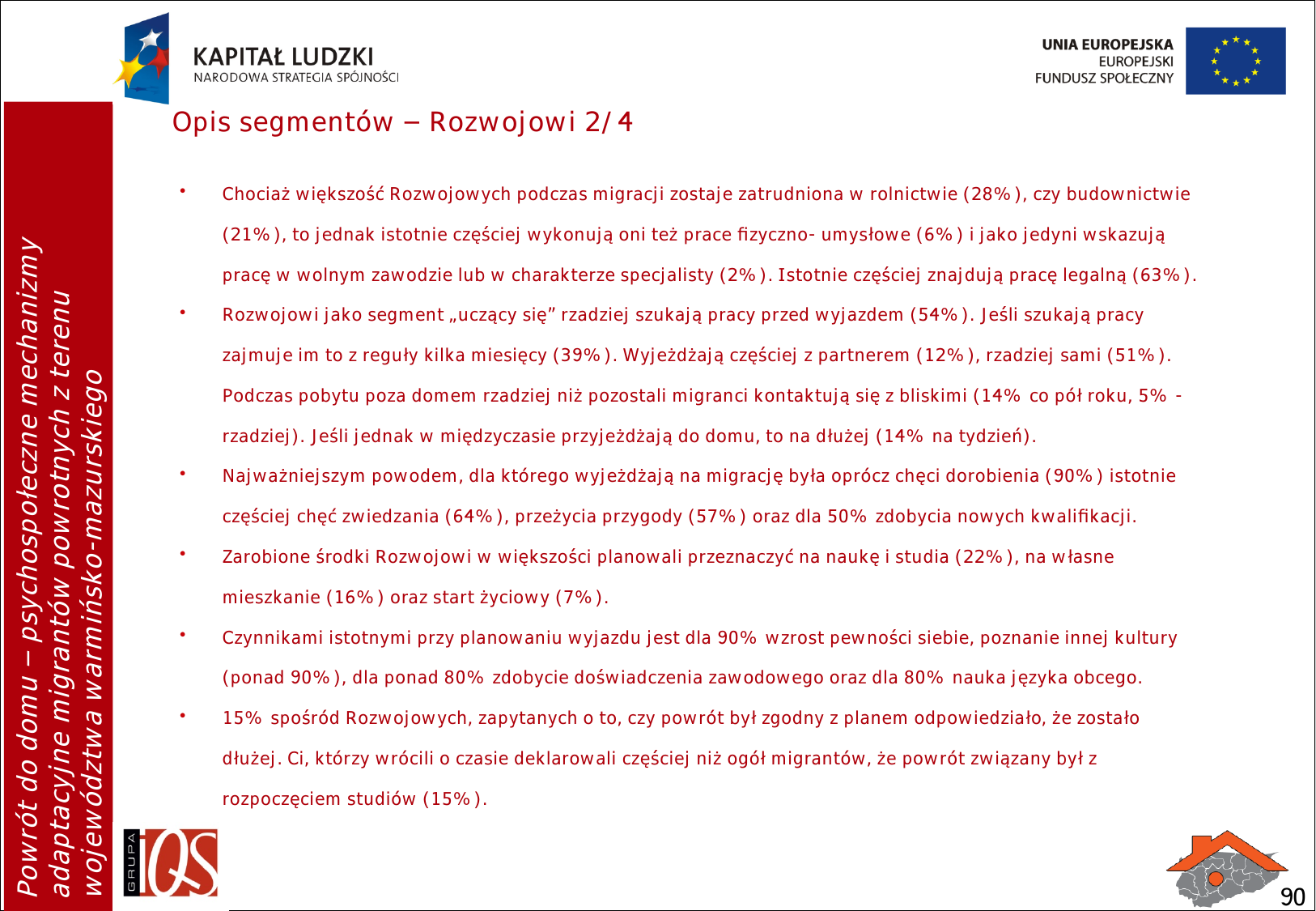

Opis segmentów – Rozwojowi 2/4
Chociaż większość Rozwojowych podczas migracji zostaje zatrudniona w rolnictwie (28%), czy budownictwie (21%), to jednak istotnie częściej wykonują oni też prace fizyczno- umysłowe (6%) i jako jedyni wskazują pracę w wolnym zawodzie lub w charakterze specjalisty (2%). Istotnie częściej znajdują pracę legalną (63%).
Rozwojowi jako segment „uczący się” rzadziej szukają pracy przed wyjazdem (54%). Jeśli szukają pracy zajmuje im to z reguły kilka miesięcy (39%). Wyjeżdżają częściej z partnerem (12%), rzadziej sami (51%). Podczas pobytu poza domem rzadziej niż pozostali migranci kontaktują się z bliskimi (14% co pół roku, 5% - rzadziej). Jeśli jednak w międzyczasie przyjeżdżają do domu, to na dłużej (14% na tydzień).
Najważniejszym powodem, dla którego wyjeżdżają na migrację była oprócz chęci dorobienia (90%) istotnie częściej chęć zwiedzania (64%), przeżycia przygody (57%) oraz dla 50% zdobycia nowych kwalifikacji.
Zarobione środki Rozwojowi w większości planowali przeznaczyć na naukę i studia (22%), na własne mieszkanie (16%) oraz start życiowy (7%).
Czynnikami istotnymi przy planowaniu wyjazdu jest dla 90% wzrost pewności siebie, poznanie innej kultury (ponad 90%), dla ponad 80% zdobycie doświadczenia zawodowego oraz dla 80% nauka języka obcego.
15% spośród Rozwojowych, zapytanych o to, czy powrót był zgodny z planem odpowiedziało, że zostało dłużej. Ci, którzy wrócili o czasie deklarowali częściej niż ogół migrantów, że powrót związany był z rozpoczęciem studiów (15%).
90